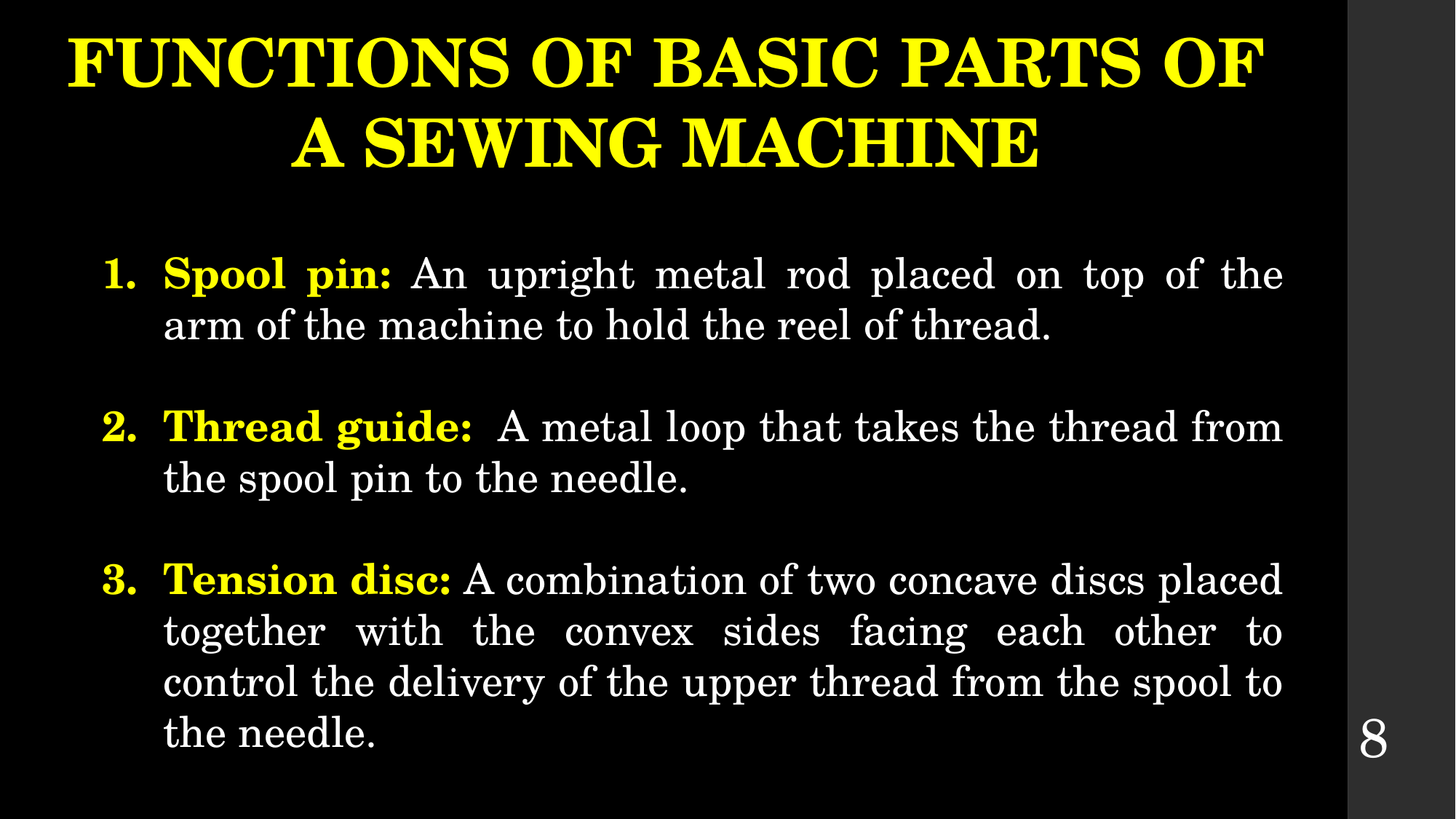

# FUNCTIONS OF BASIC PARTS OF A SEWING MACHINE
Spool pin: An upright metal rod placed on top of the arm of the machine to hold the reel of thread.

Thread guide:  A metal loop that takes the thread from the spool pin to the needle.

Tension disc: A combination of two concave discs placed together with the convex sides facing each other to control the delivery of the upper thread from the spool to the needle.
8